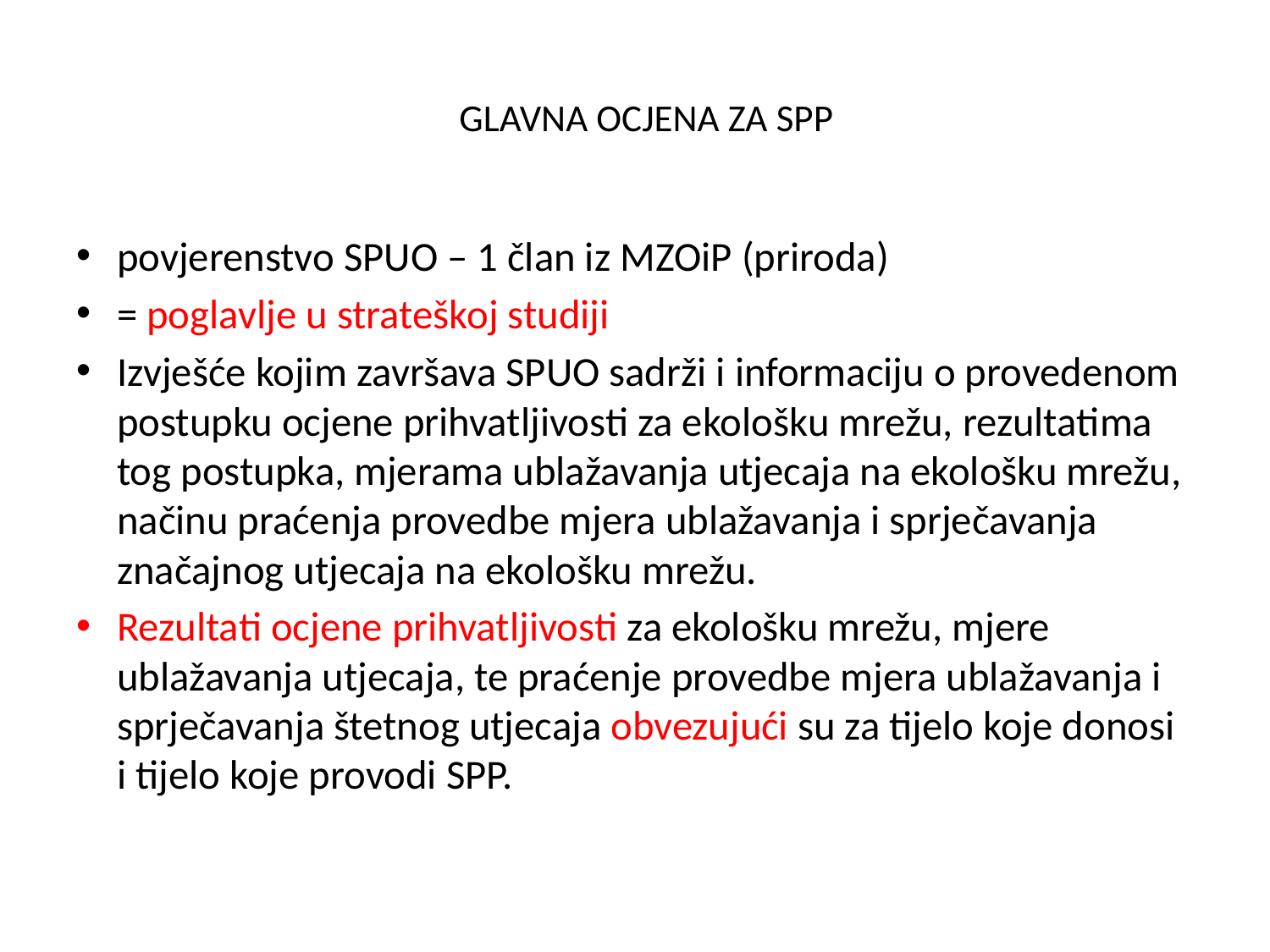

# GLAVNA OCJENA ZA SPP

povjerenstvo SPUO – 1 član iz MZOiP (priroda)
= poglavlje u strateškoj studiji
Izvješće kojim završava SPUO sadrži i informaciju o provedenom postupku ocjene prihvatljivosti za ekološku mrežu, rezultatima tog postupka, mjerama ublažavanja utjecaja na ekološku mrežu, načinu praćenja provedbe mjera ublažavanja i sprječavanja značajnog utjecaja na ekološku mrežu.
Rezultati ocjene prihvatljivosti za ekološku mrežu, mjere ublažavanja utjecaja, te praćenje provedbe mjera ublažavanja i sprječavanja štetnog utjecaja obvezujući su za tijelo koje donosi i tijelo koje provodi SPP.